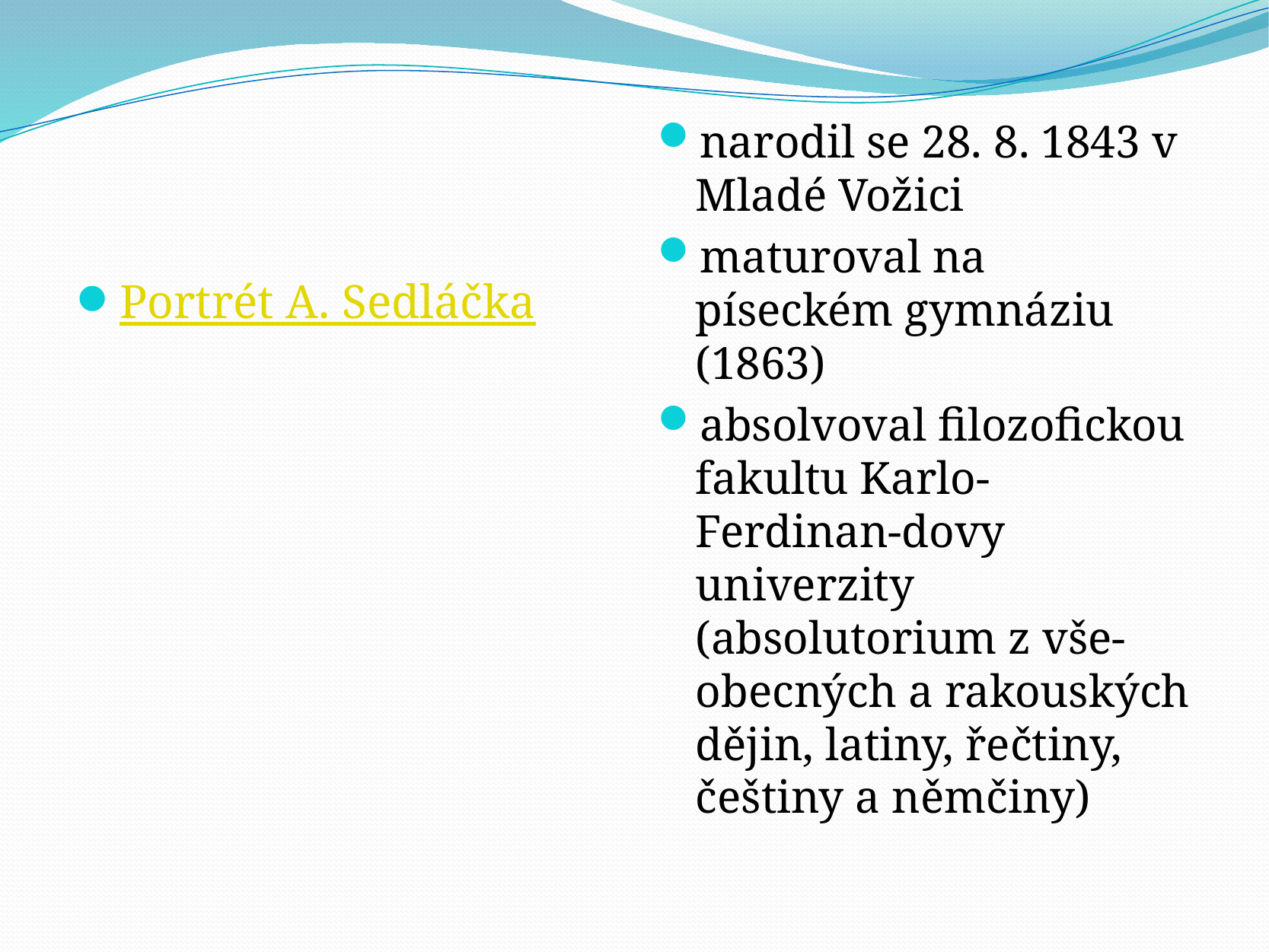

#
narodil se 28. 8. 1843 v Mladé Vožici
maturoval na píseckém gymnáziu (1863)
absolvoval filozofickou fakultu Karlo-Ferdinan-dovy univerzity (absolutorium z vše-obecných a rakouských dějin, latiny, řečtiny, češtiny a němčiny)

Portrét A. Sedláčka